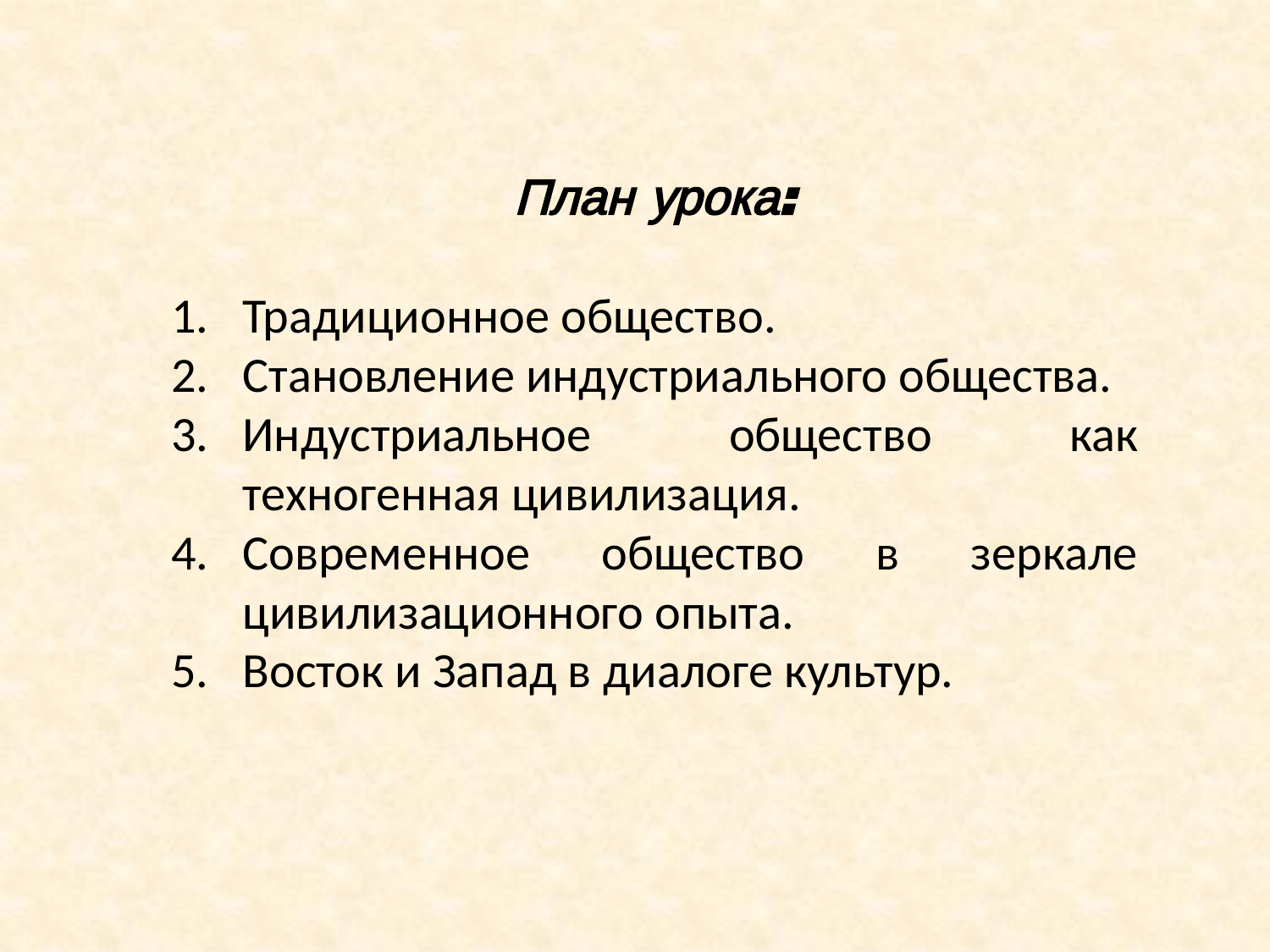

План урока:

Традиционное общество.
Становление индустриального общества.
Индустриальное общество как техногенная цивилизация.
Современное общество в зеркале цивилизационного опыта.
Восток и Запад в диалоге культур.